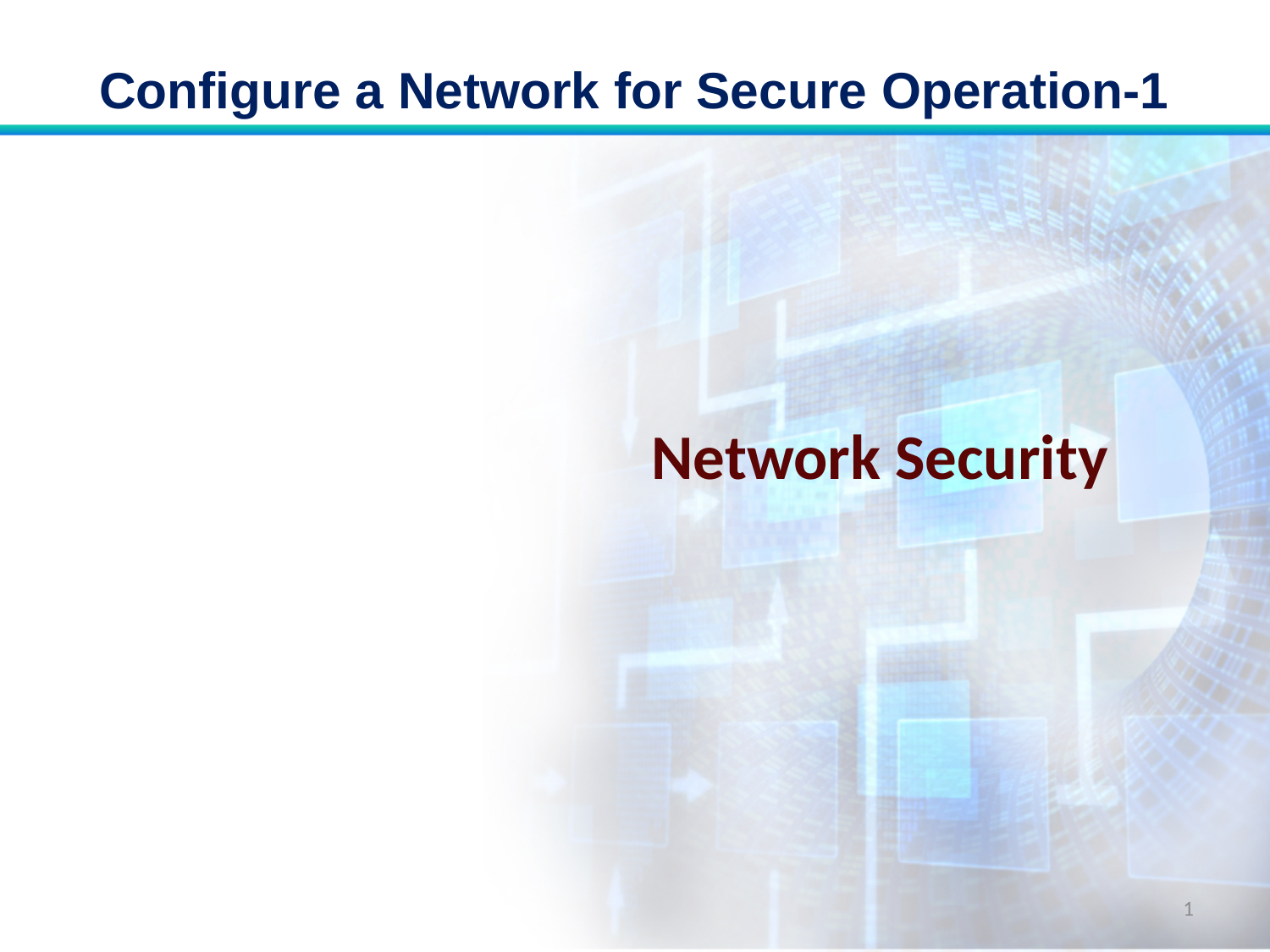

# Configure a Network for Secure Operation-1
Network Security
1